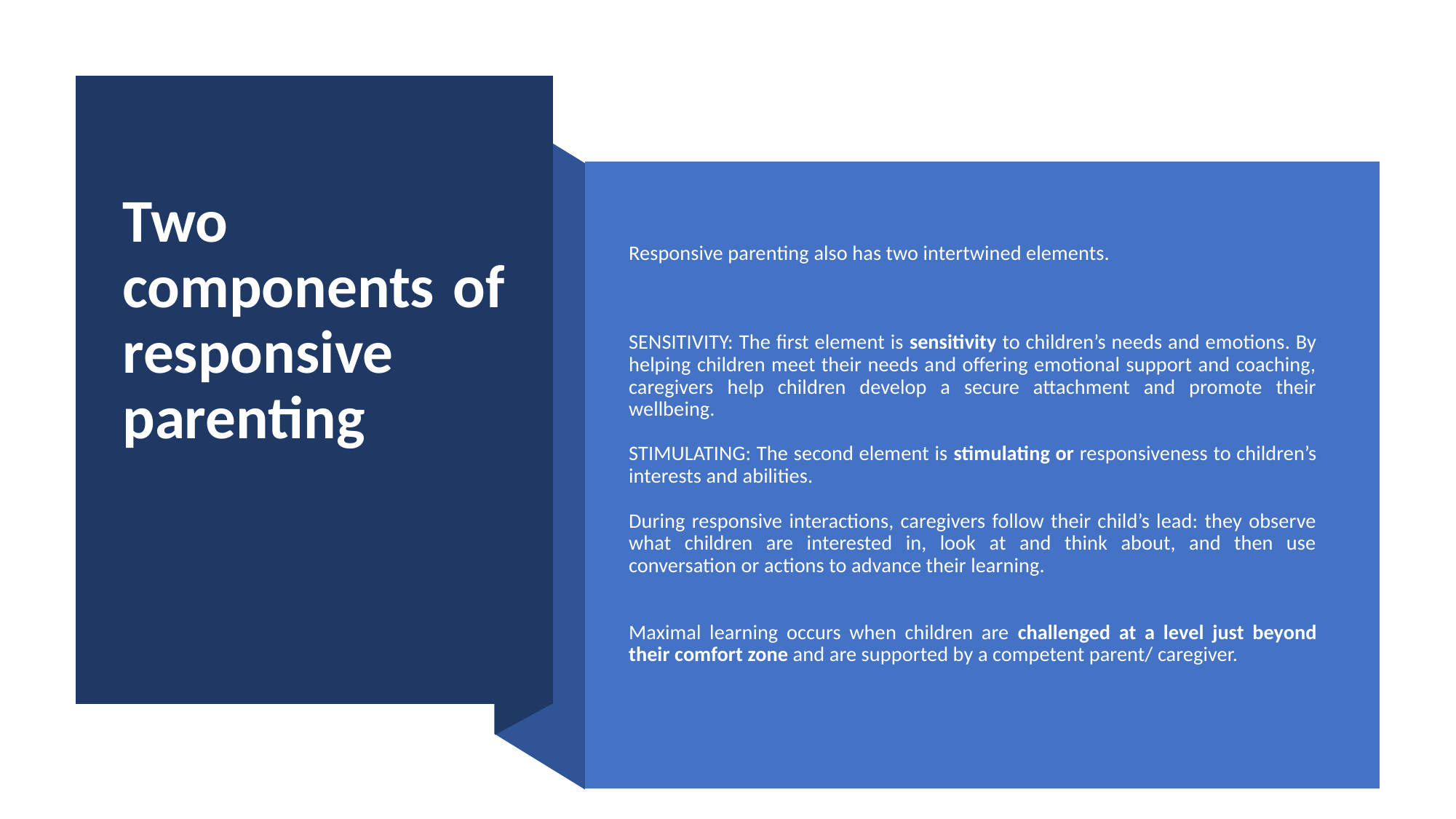

# Two components of responsive parenting

Responsive parenting also has two intertwined elements.

SENSITIVITY: The first element is sensitivity to children’s needs and emotions. By helping children meet their needs and offering emotional support and coaching, caregivers help children develop a secure attachment and promote their wellbeing.

STIMULATING: The second element is stimulating or responsiveness to children’s interests and abilities.

During responsive interactions, caregivers follow their child’s lead: they observe what children are interested in, look at and think about, and then use conversation or actions to advance their learning.

Maximal learning occurs when children are challenged at a level just beyond their comfort zone and are supported by a competent parent/ caregiver.